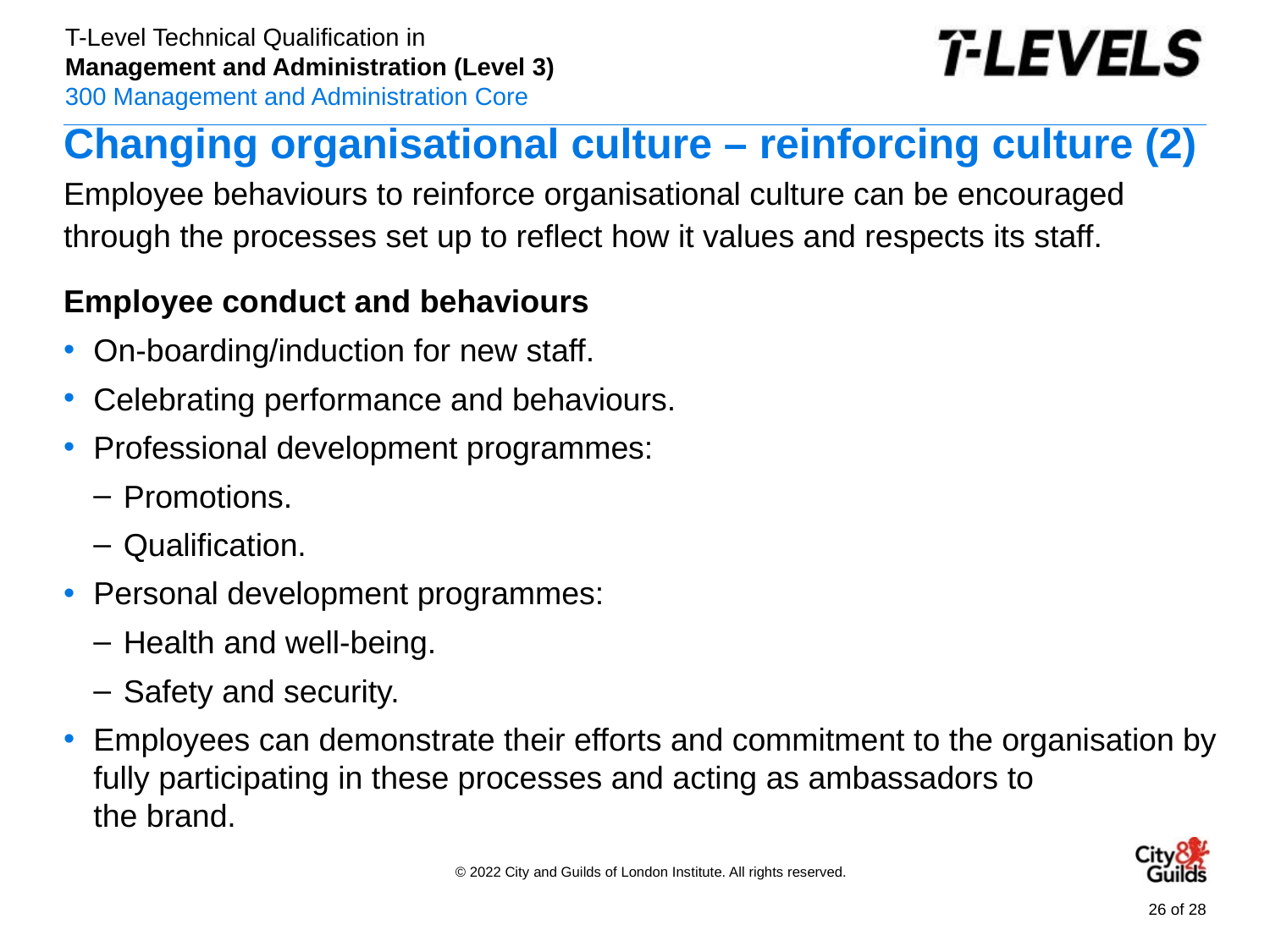

# Changing organisational culture – reinforcing culture (2)
Employee behaviours to reinforce organisational culture can be encouraged through the processes set up to reflect how it values and respects its staff.
Employee conduct and behaviours
On-boarding/induction for new staff.
Celebrating performance and behaviours.
Professional development programmes:
Promotions.
Qualification.
Personal development programmes:
Health and well-being.
Safety and security.
Employees can demonstrate their efforts and commitment to the organisation by fully participating in these processes and acting as ambassadors to                 the brand.